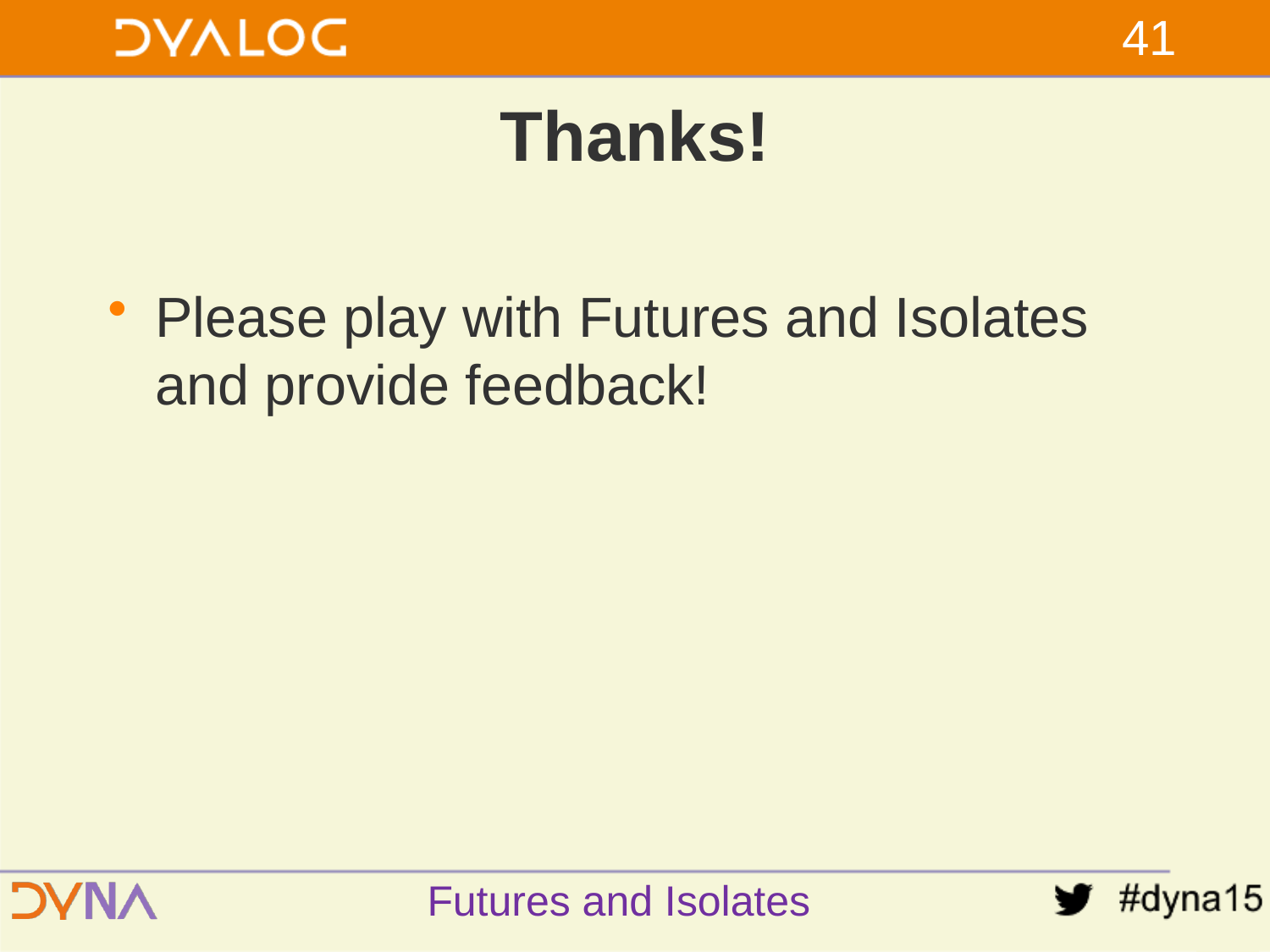

41
# Thanks!
Please play with Futures and Isolates and provide feedback!

Futures and Isolates